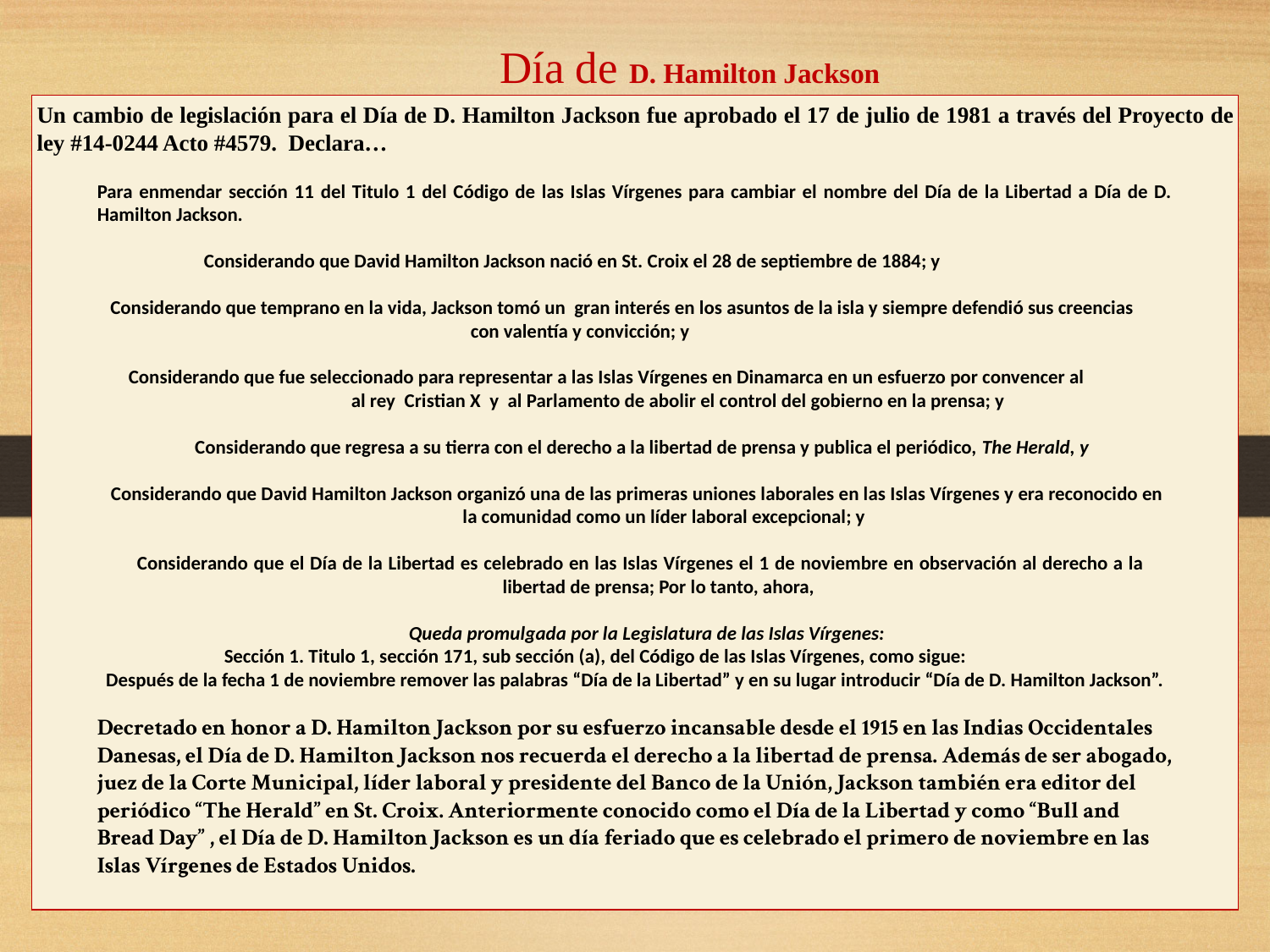

# Día de D. Hamilton Jackson
Un cambio de legislación para el Día de D. Hamilton Jackson fue aprobado el 17 de julio de 1981 a través del Proyecto de ley #14-0244 Acto #4579.  Declara…

Para enmendar sección 11 del Titulo 1 del Código de las Islas Vírgenes para cambiar el nombre del Día de la Libertad a Día de D. Hamilton Jackson.

                        Considerando que David Hamilton Jackson nació en St. Croix el 28 de septiembre de 1884; y

   Considerando que temprano en la vida, Jackson tomó un  gran interés en los asuntos de la isla y siempre defendió sus creencias
                                                                                    con valentía y convicción; y

       Considerando que fue seleccionado para representar a las Islas Vírgenes en Dinamarca en un esfuerzo por convencer al  	                                        		al rey  Cristian X  y  al Parlamento de abolir el control del gobierno en la prensa; y

                      Considerando que regresa a su tierra con el derecho a la libertad de prensa y publica el periódico, The Herald, y

   Considerando que David Hamilton Jackson organizó una de las primeras uniones laborales en las Islas Vírgenes y era reconocido en                          	                                                      la comunidad como un líder laboral excepcional; y

       Considerando que el Día de la Libertad es celebrado en las Islas Vírgenes el 1 de noviembre en observación al derecho a la 	     	                                                               libertad de prensa; Por lo tanto, ahora,

		             Queda promulgada por la Legislatura de las Islas Vírgenes:
	Sección 1. Titulo 1, sección 171, sub sección (a), del Código de las Islas Vírgenes, como sigue:
  Después de la fecha 1 de noviembre remover las palabras “Día de la Libertad” y en su lugar introducir “Día de D. Hamilton Jackson”.
Decretado en honor a D. Hamilton Jackson por su esfuerzo incansable desde el 1915 en las Indias Occidentales Danesas, el Día de D. Hamilton Jackson nos recuerda el derecho a la libertad de prensa. Además de ser abogado, juez de la Corte Municipal, líder laboral y presidente del Banco de la Unión, Jackson también era editor del periódico “The Herald” en St. Croix. Anteriormente conocido como el Día de la Libertad y como “Bull and Bread Day” , el Día de D. Hamilton Jackson es un día feriado que es celebrado el primero de noviembre en las Islas Vírgenes de Estados Unidos.